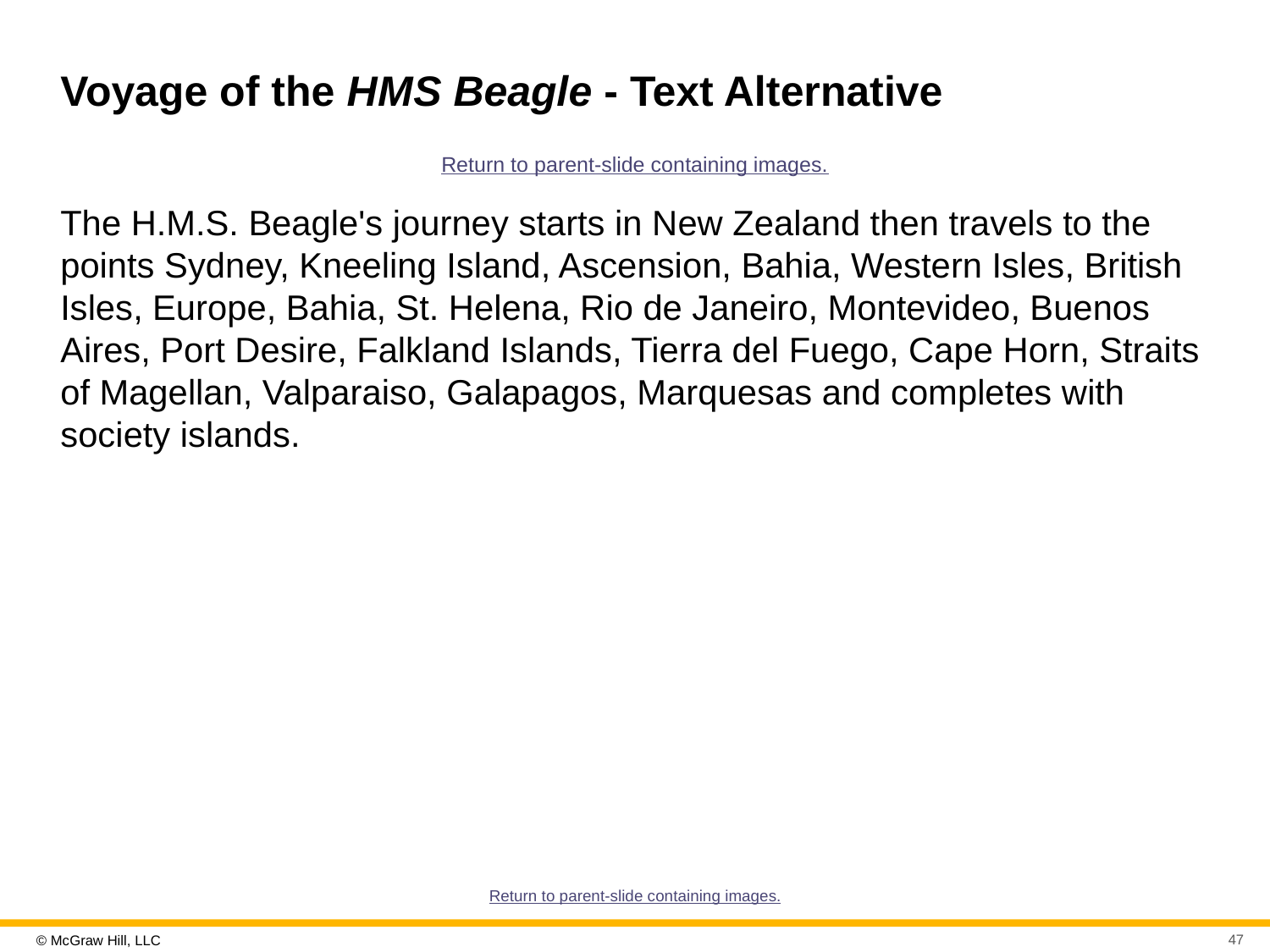

# Voyage of the H M S Beagle - Text Alternative
Return to parent-slide containing images.
The H.M.S. Beagle's journey starts in New Zealand then travels to the points Sydney, Kneeling Island, Ascension, Bahia, Western Isles, British Isles, Europe, Bahia, St. Helena, Rio de Janeiro, Montevideo, Buenos Aires, Port Desire, Falkland Islands, Tierra del Fuego, Cape Horn, Straits of Magellan, Valparaiso, Galapagos, Marquesas and completes with society islands.
Return to parent-slide containing images.
47